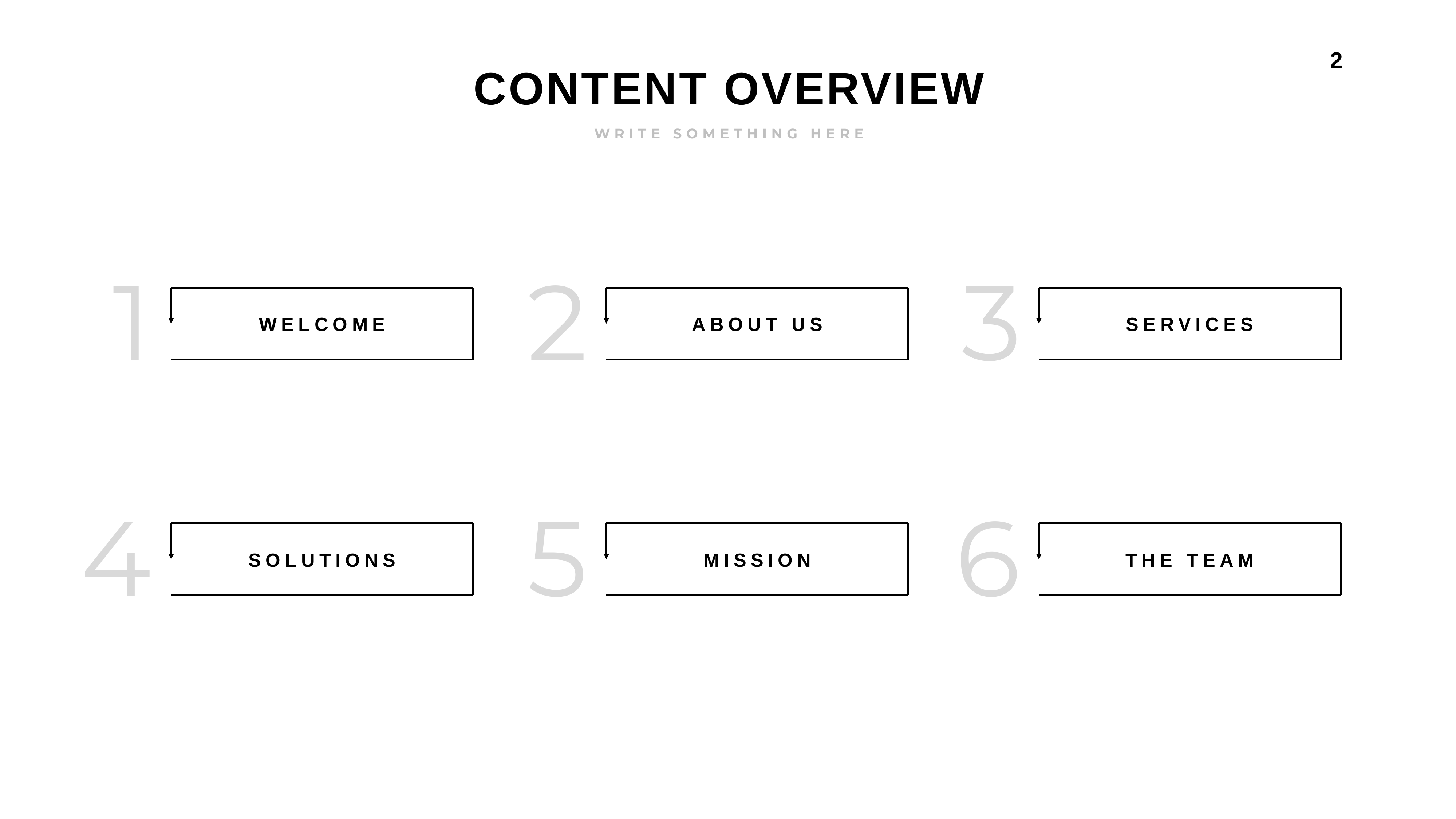

CONTENT OVERVIEW
WRITE SOMETHING HERE
1
2
3
WELCOME
ABOUT US
SERVICES
4
5
6
SOLUTIONS
MISSION
THE TEAM